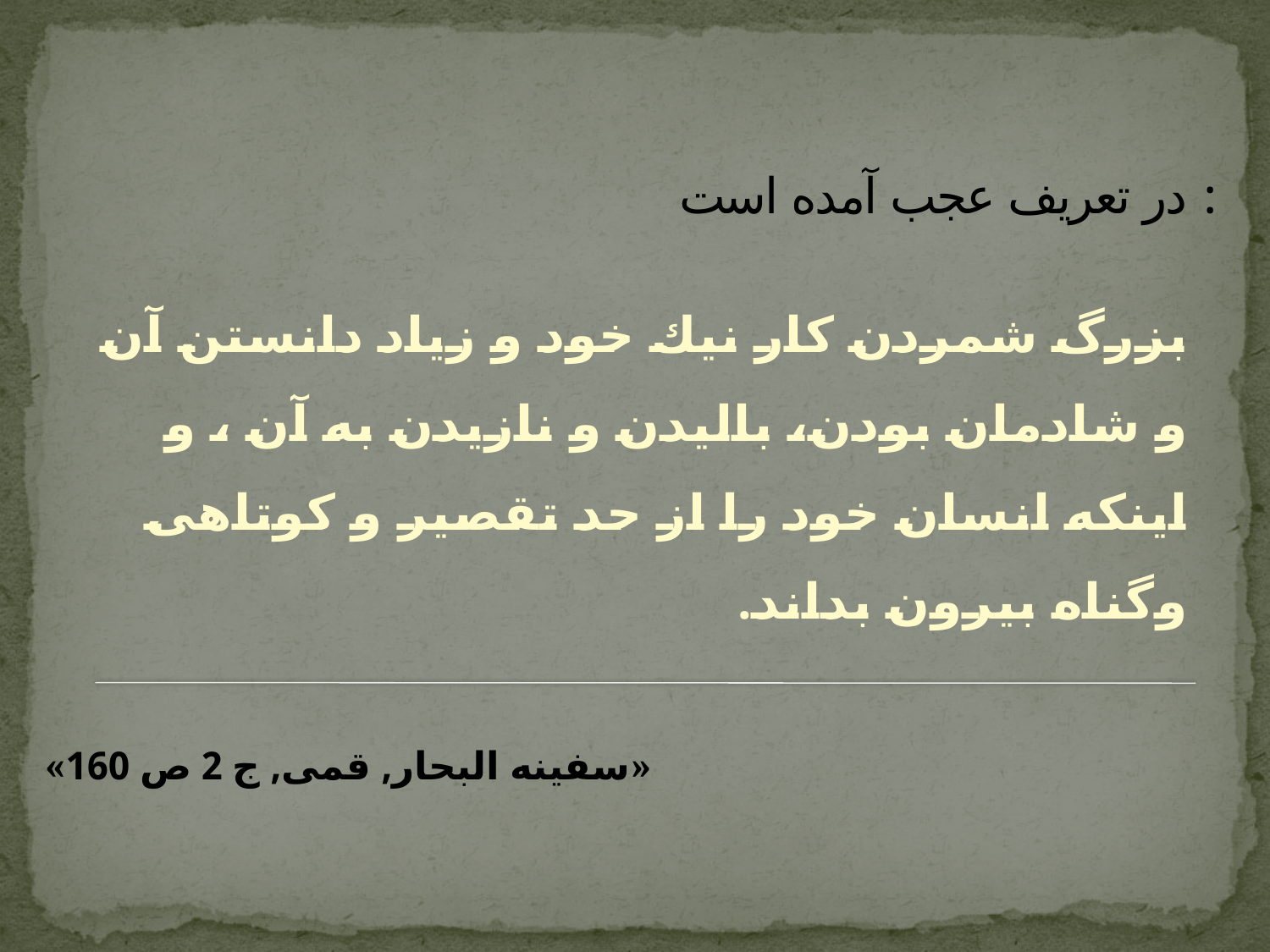

# در تعریف عجب آمده است :
بزرگ شمردن كار نيك خود و زياد دانستن آن و شادمان بودن، باليدن و نازيدن به آن ، و اينكه انسان خود را از حد تقصير و كوتاهى وگناه بيرون بداند.
«سفینه البحار, قمی, ج 2 ص 160»